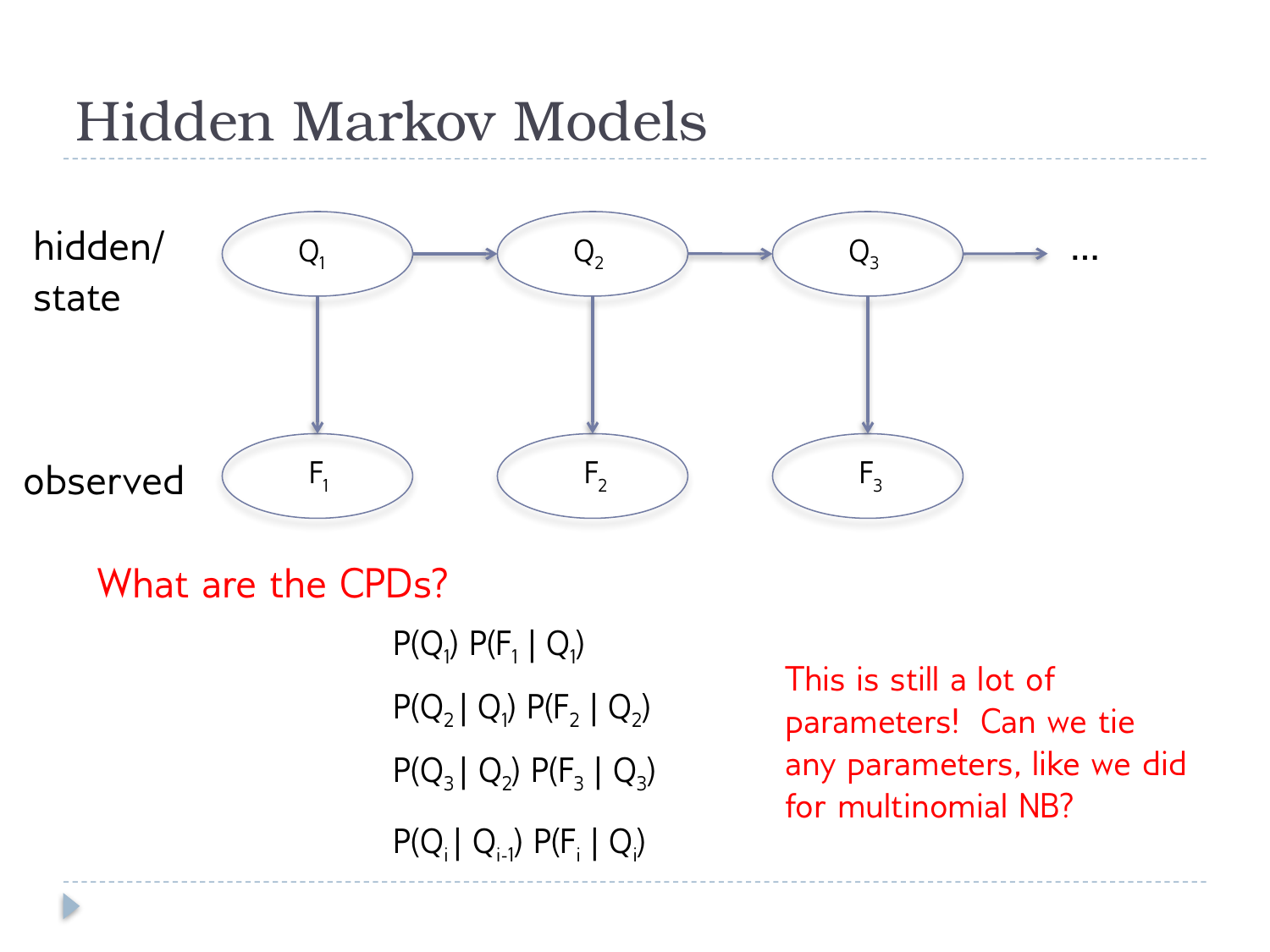

# Hidden Markov Models
hidden/state

…
Q1
Q2
Q3

observed
F1
F2
F3
What are the CPDs?
P(Q1) P(F1 | Q1)
This is still a lot of parameters!  Can we tie any parameters, like we did for multinomial NB?
P(Q2 | Q1) P(F2 | Q2)
P(Q3 | Q2) P(F3 | Q3)
P(Qi | Qi-1) P(Fi | Qi)